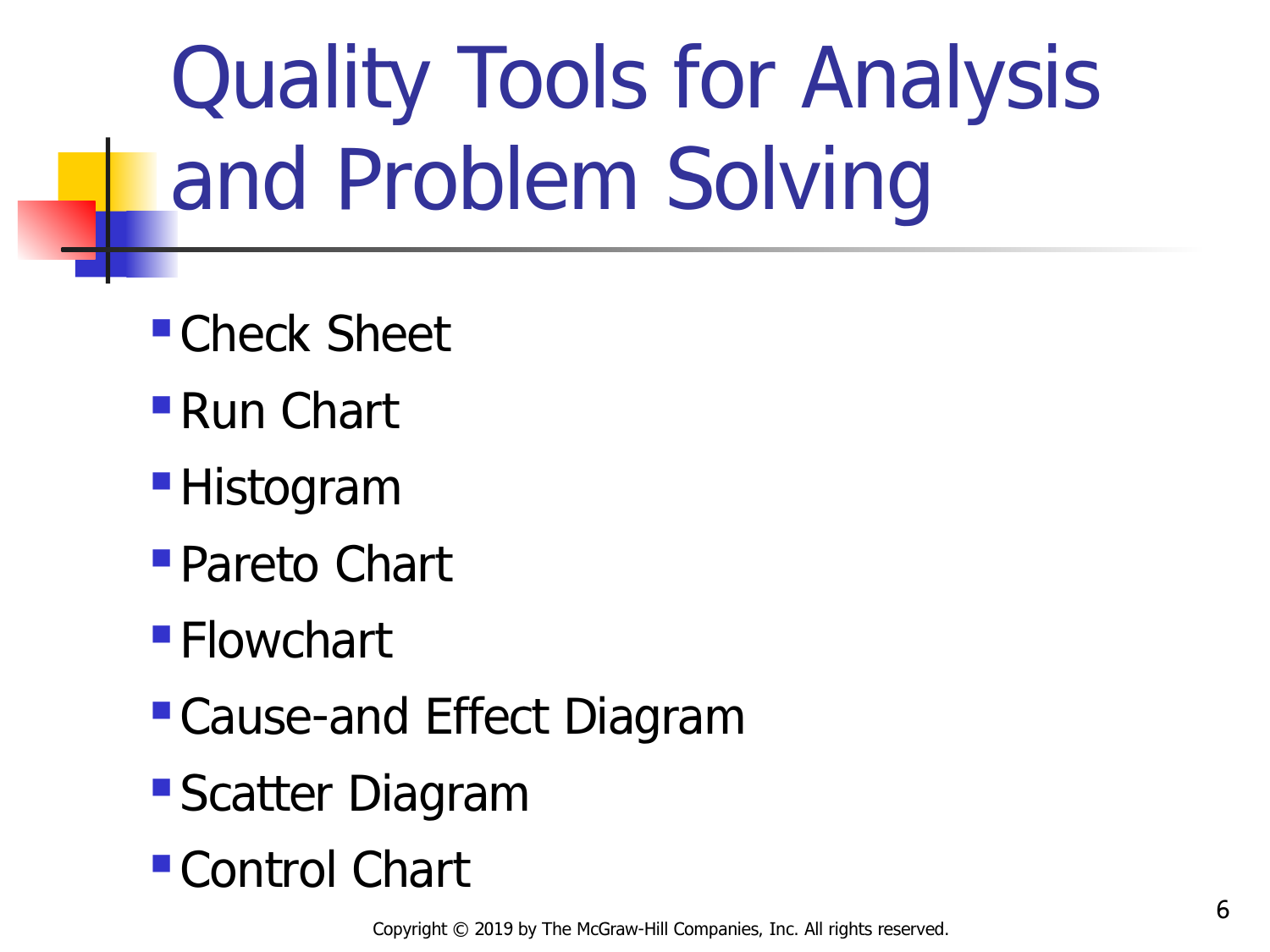

# Quality Tools for Analysis and Problem Solving
Check Sheet
Run Chart
Histogram
Pareto Chart
Flowchart
Cause-and Effect Diagram
Scatter Diagram
Control Chart
6
Copyright © 2019 by The McGraw-Hill Companies, Inc. All rights reserved.